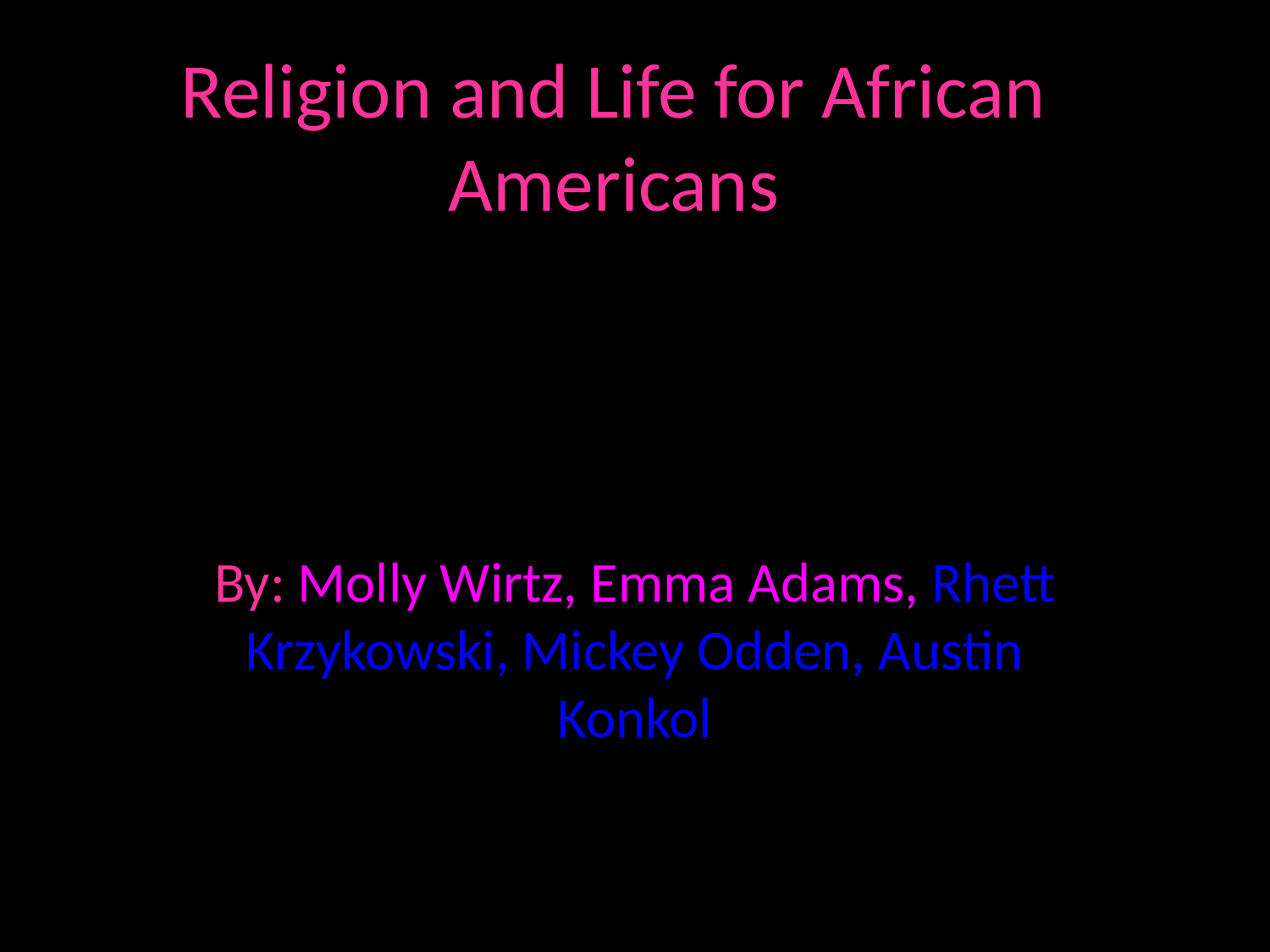

# Religion and Life for African Americans
By: Molly Wirtz, Emma Adams, Rhett Krzykowski, Mickey Odden, Austin Konkol